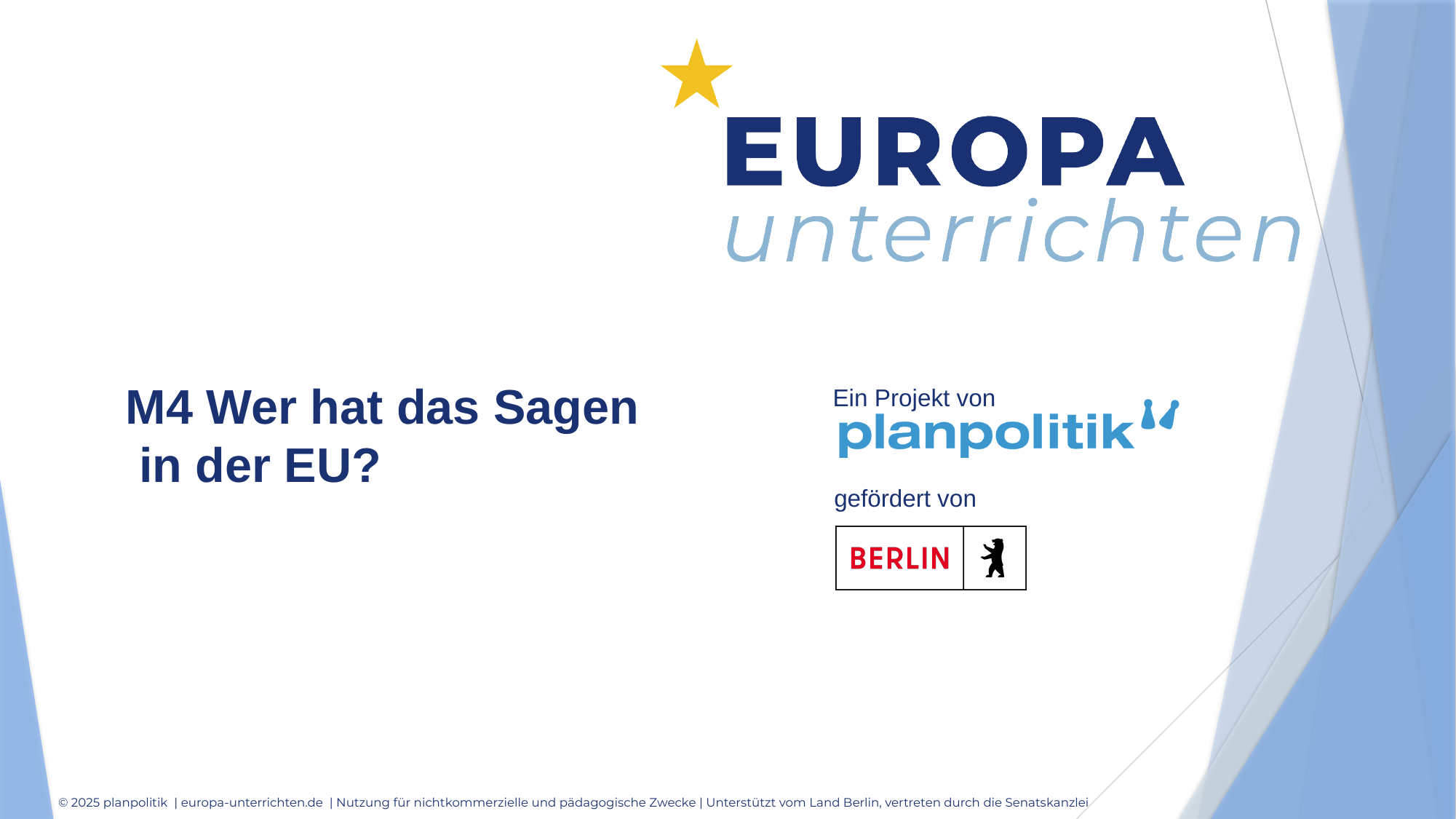

M4 Wer hat das Sagen
 in der EU?